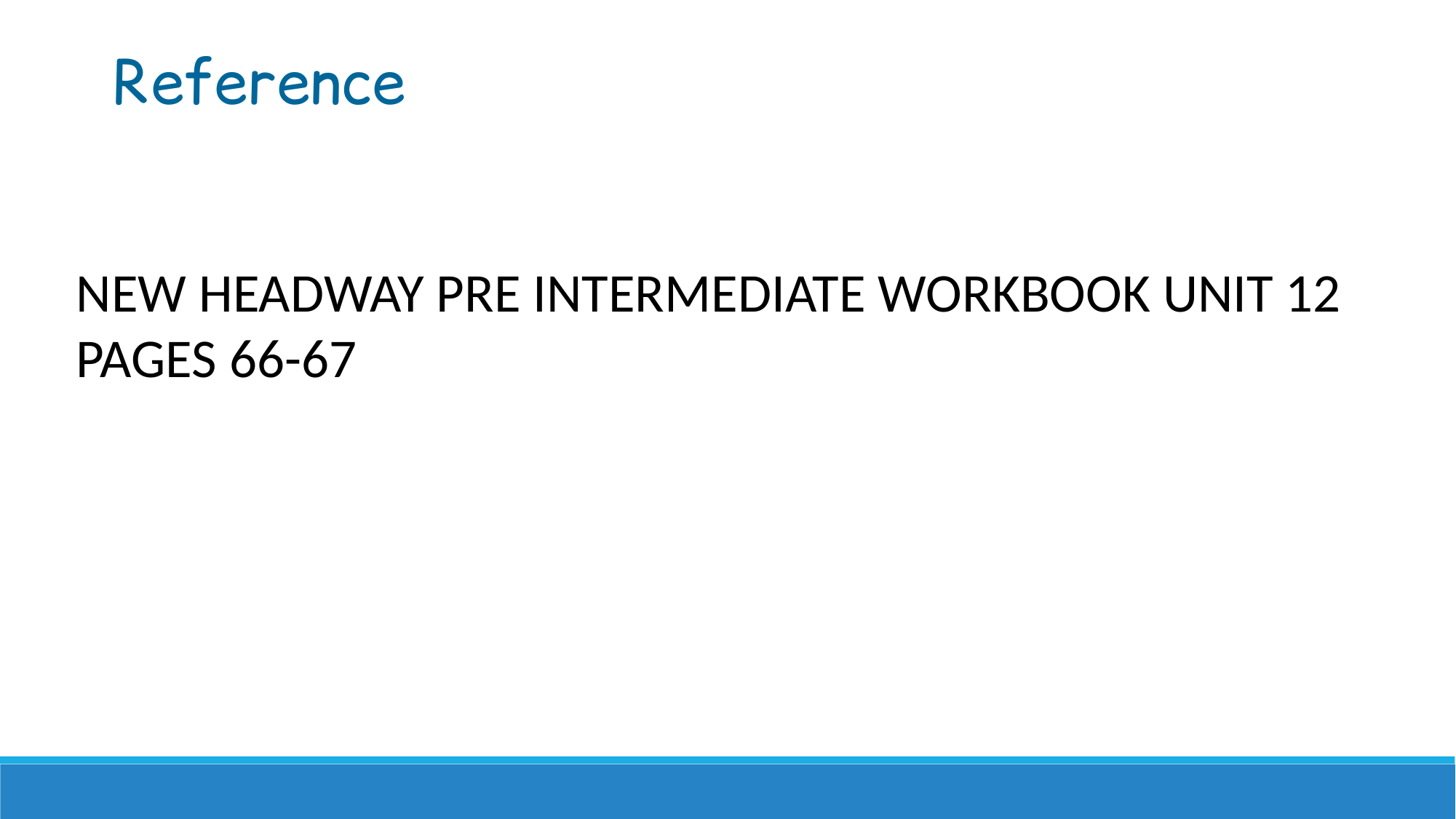

Reference
NEW HEADWAY PRE INTERMEDIATE WORKBOOK UNIT 12 PAGES 66-67